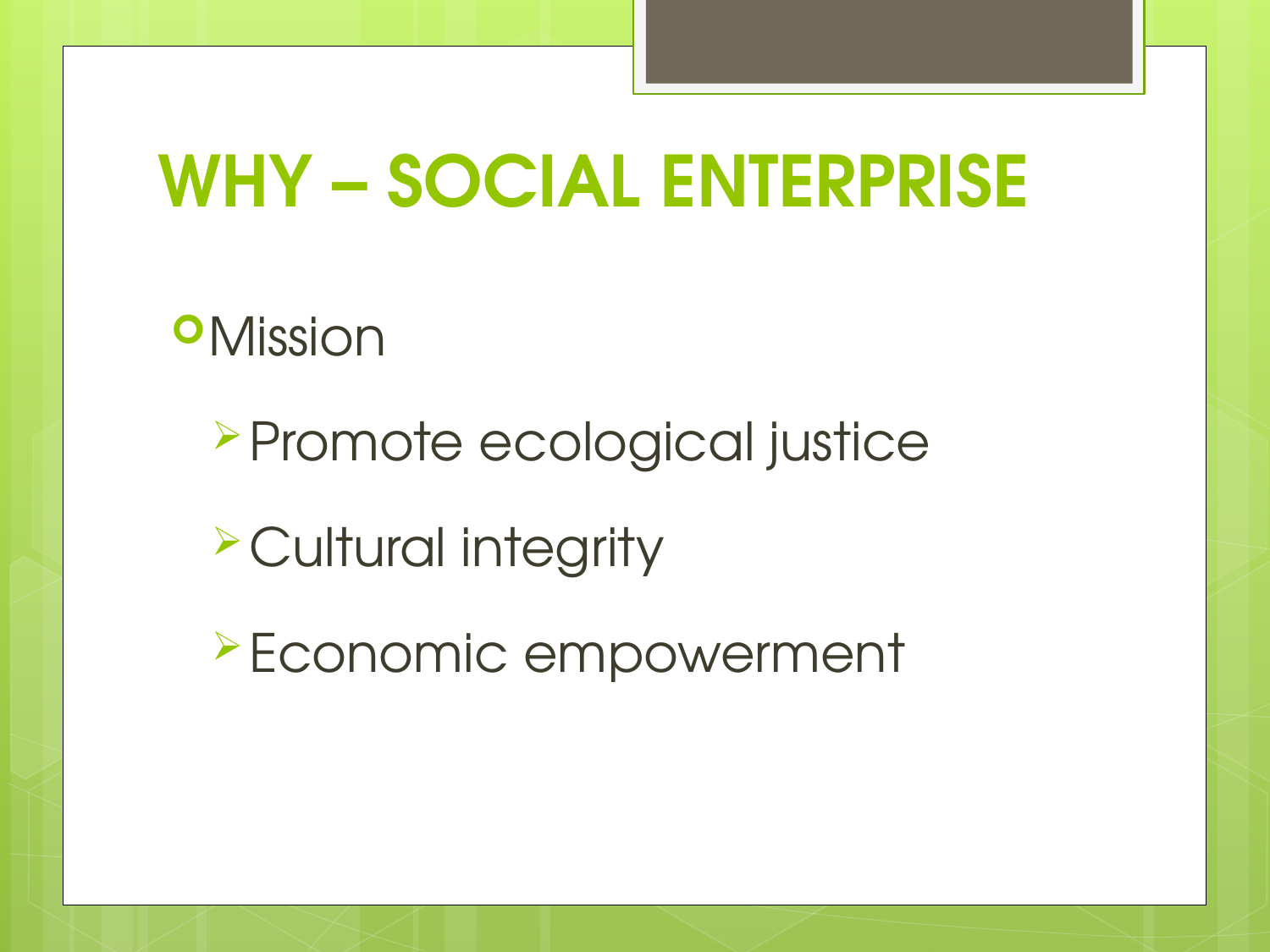

# WHY – SOCIAL ENTERPRISE
Mission
Promote ecological justice
Cultural integrity
Economic empowerment